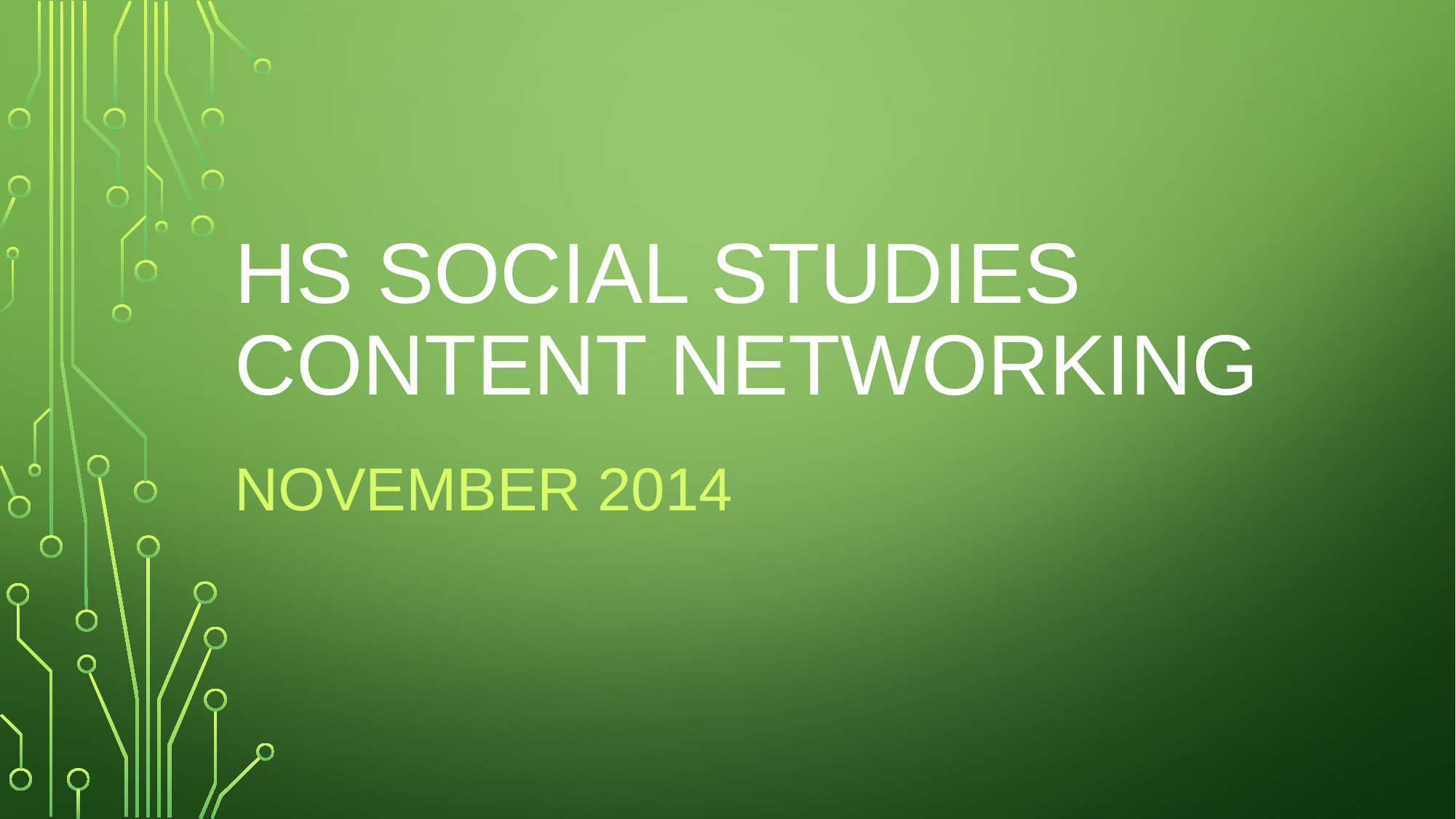

# Hs social studies Content networking
November 2014